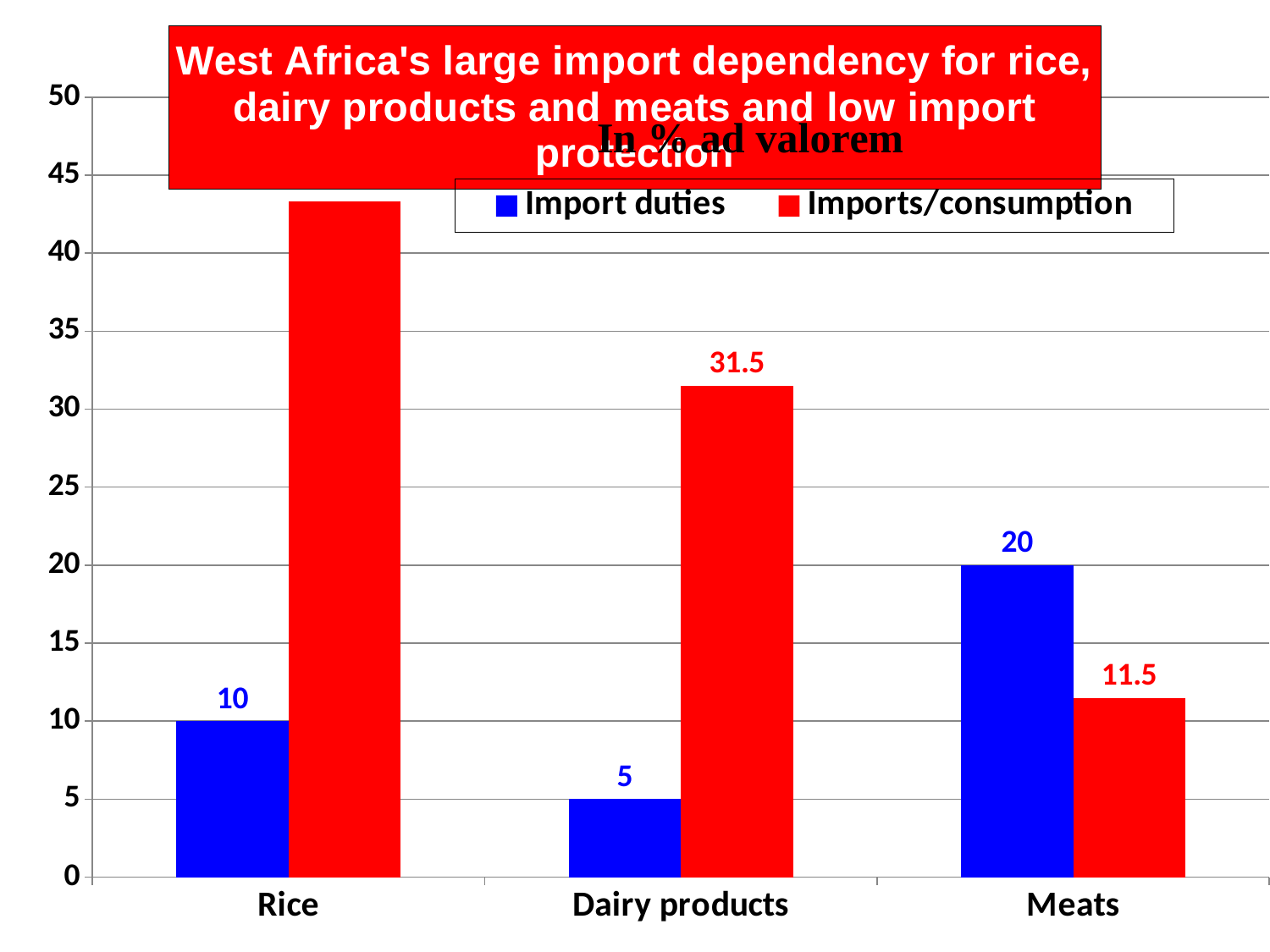

### Chart: West Africa's large import dependency for rice, dairy products and meats and low import protection

| Category | Import duties | Imports/consumption |
|---|---|---|
| Rice | 10.0 | 43.3 |
| Dairy products | 5.0 | 31.5 |
| Meats | 20.0 | 11.5 |